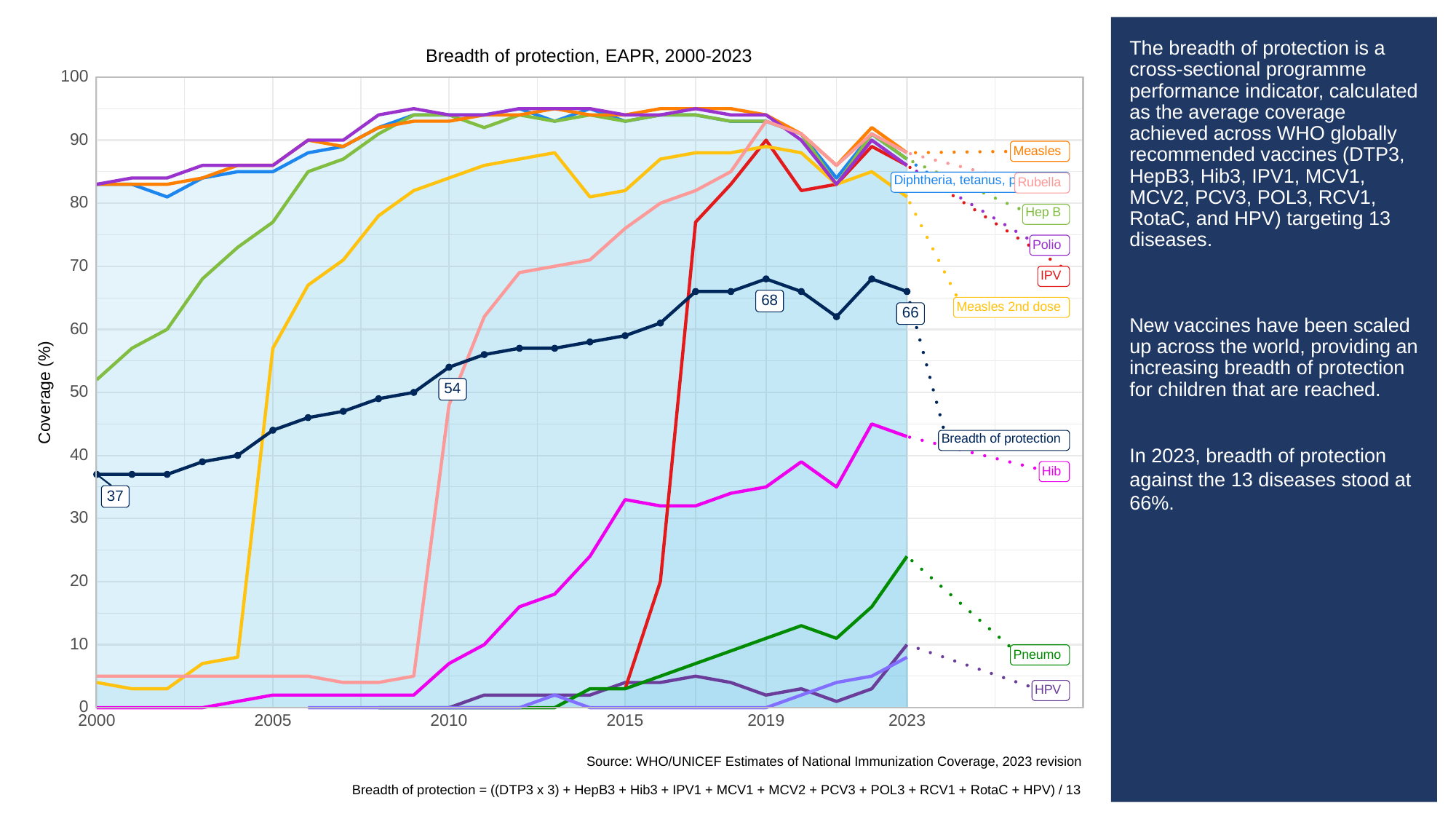

# The breadth of protection is a cross-sectional programme performance indicator, calculated as the average coverage achieved across WHO globally recommended vaccines (DTP3, HepB3, Hib3, IPV1, MCV1, MCV2, PCV3, POL3, RCV1, RotaC, and HPV) targeting 13 diseases.

New vaccines have been scaled up across the world, providing an increasing breadth of protection for children that are reached.

In 2023, breadth of protection against the 13 diseases stood at 66%.

Breadth of protection, EAPR, 2000-2023
100

90

Measles

Diphtheria, tetanus, pertussis
Rubella
80

Hep B

Polio
70

IPV

68

Measles 2nd dose

66

60

54
Coverage (%)
50

Breadth of protection

40

Hib

37
30

20

10

Pneumo

HPV
0

2023
2000
2005
2010
2015
2019
Source: WHO/UNICEF Estimates of National Immunization Coverage, 2023 revision

Breadth of protection = ((DTP3 x 3) + HepB3 + Hib3 + IPV1 + MCV1 + MCV2 + PCV3 + POL3 + RCV1 + RotaC + HPV) / 13